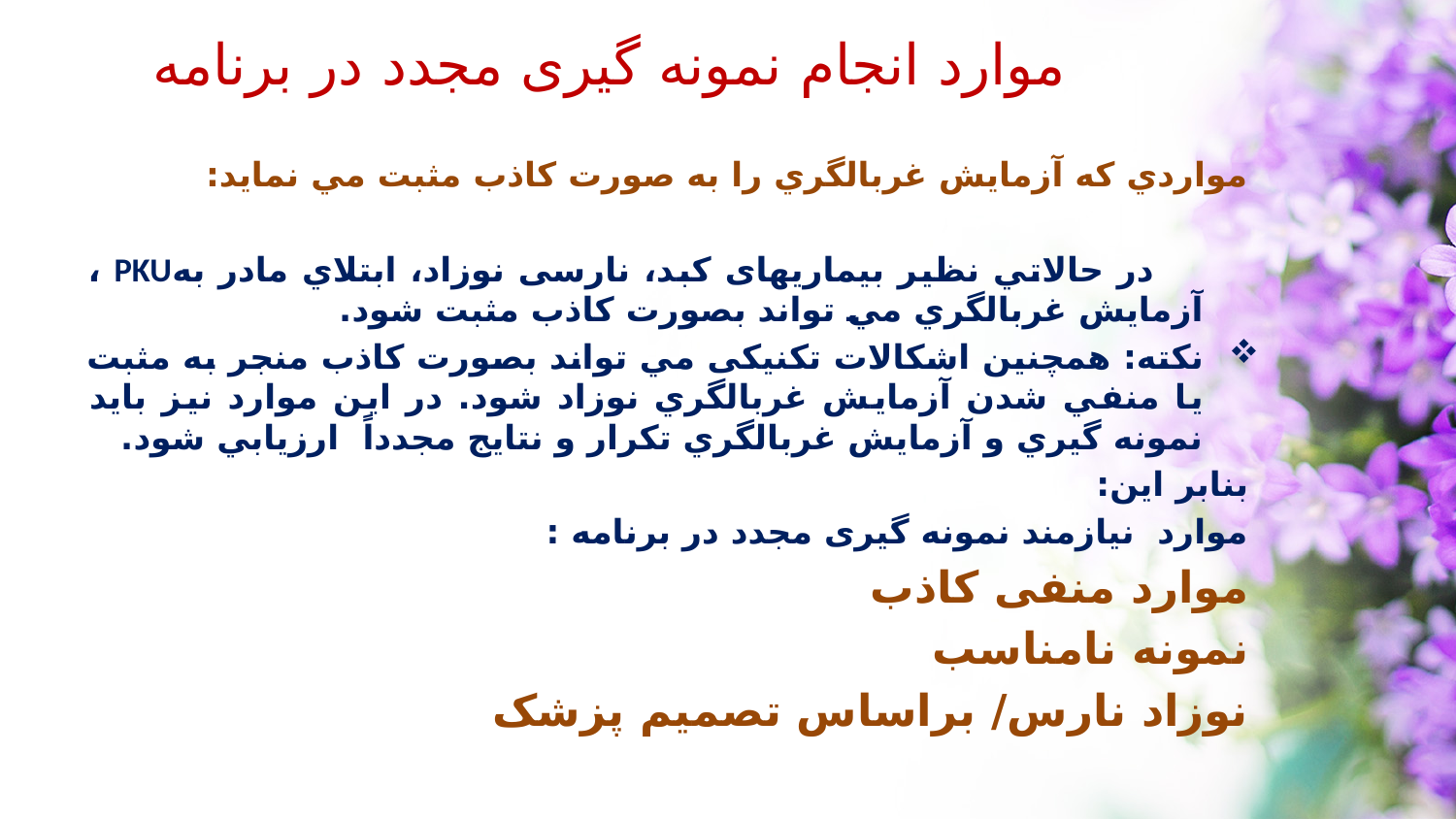

موارد انجام نمونه گیری مجدد در برنامه

مواردي كه آزمايش غربالگري را به صورت كاذب مثبت مي نمايد:

       در حالاتي نظير بیماریهای کبد، نارسی نوزاد، ابتلاي مادر بهPKU ، آزمايش غربالگري مي تواند بصورت كاذب مثبت شود.
نكته: همچنين اشکالات تکنیکی مي تواند بصورت كاذب منجر به مثبت يا منفي شدن آزمايش غربالگري نوزاد شود. در اين موارد نيز بايد نمونه گيري و آزمايش غربالگري تكرار و نتايج مجدداً  ارزيابي شود.
بنابر این:
موارد  نیازمند نمونه گیری مجدد در برنامه :
موارد منفی کاذب
نمونه نامناسب
نوزاد نارس/ براساس تصمیم پزشک